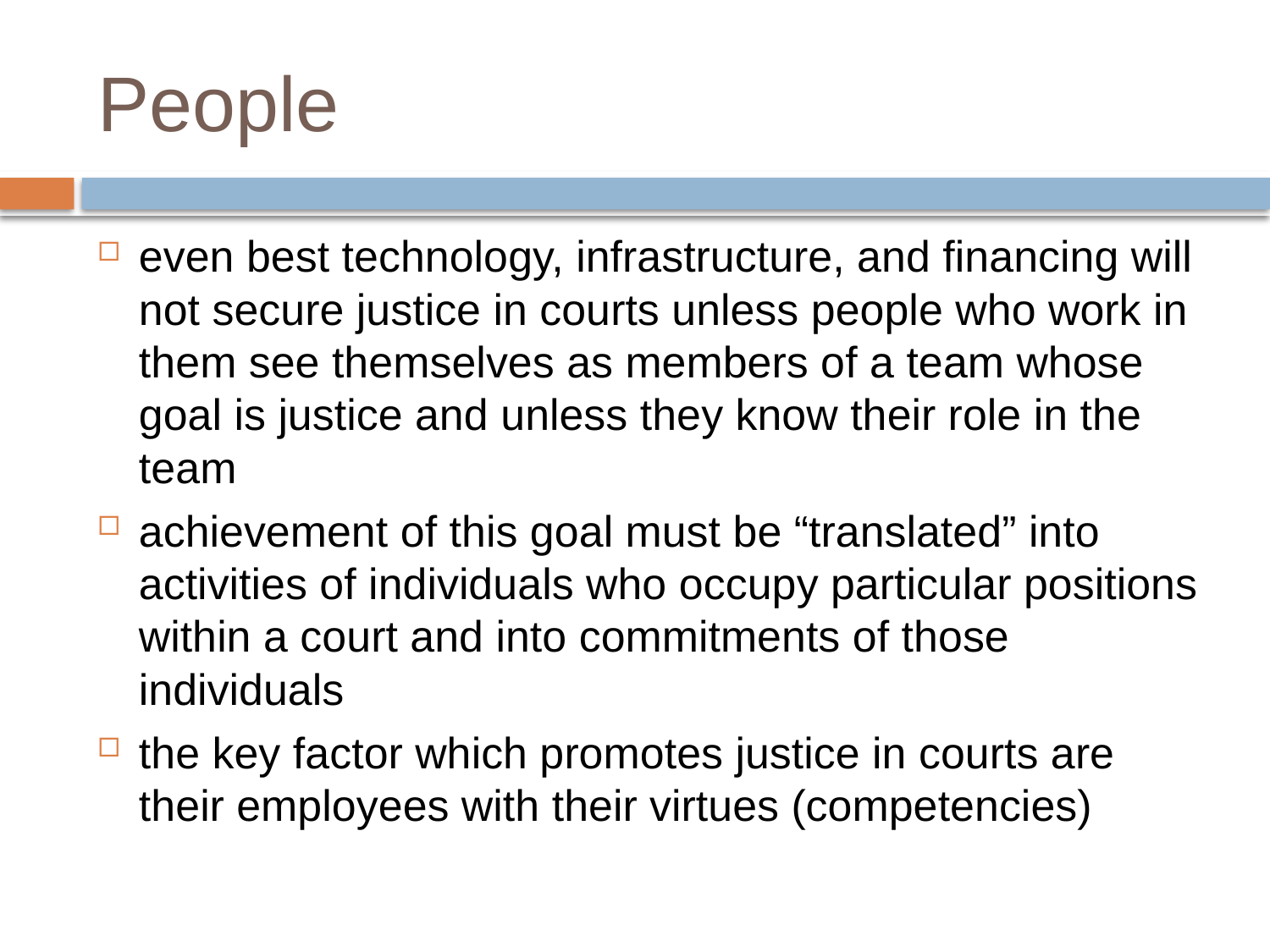

# People
even best technology, infrastructure, and financing will not secure justice in courts unless people who work in them see themselves as members of a team whose goal is justice and unless they know their role in the team
achievement of this goal must be “translated” into activities of individuals who occupy particular positions within a court and into commitments of those individuals
the key factor which promotes justice in courts are their employees with their virtues (competencies)